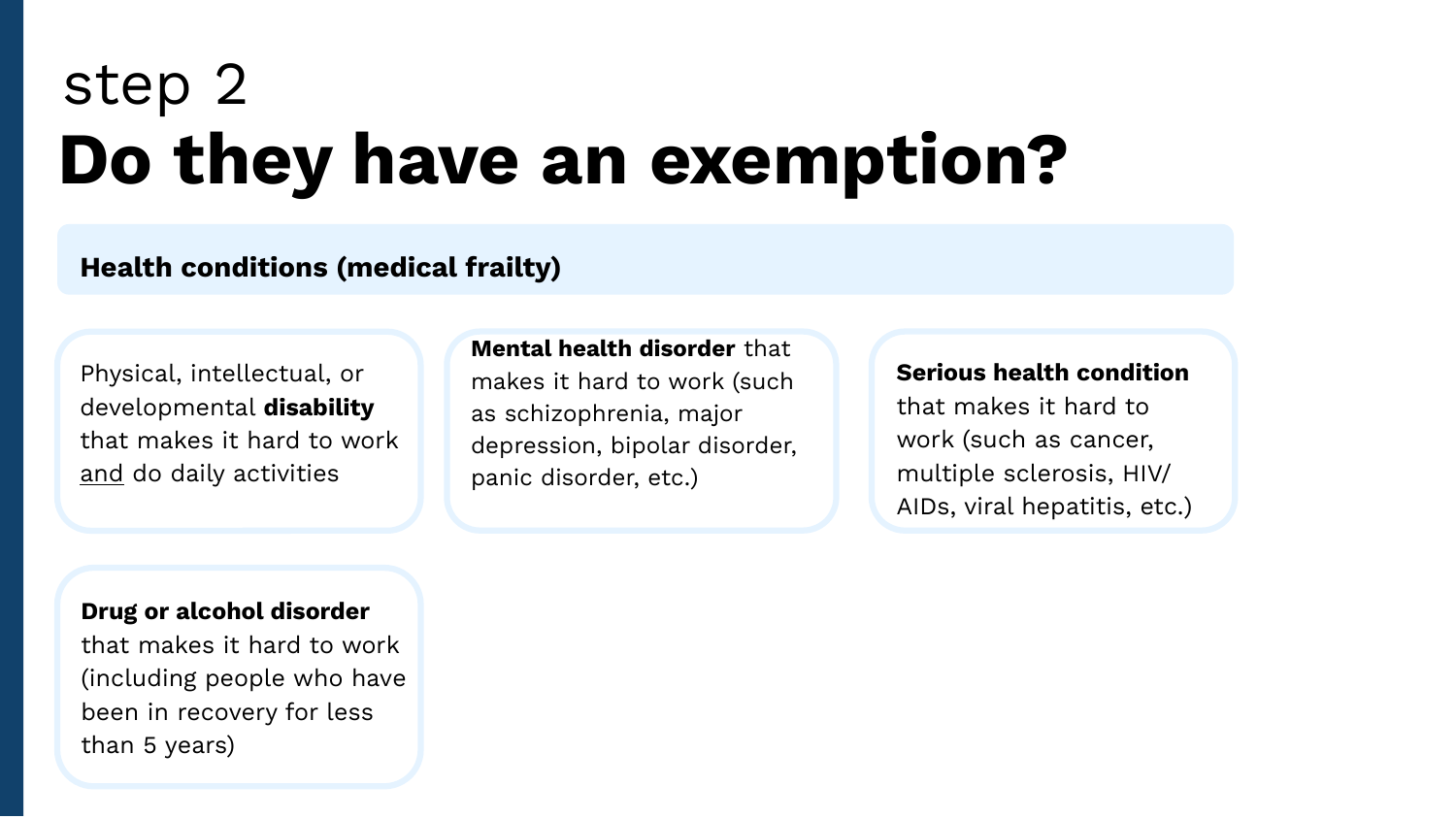

# step 2
Do they have an exemption?

Health conditions (medical frailty)
Mental health disorder that makes it hard to work (such as schizophrenia, major depression, bipolar disorder, panic disorder, etc.)

Serious health condition that makes it hard to work (such as cancer, multiple sclerosis, HIV/
AIDs, viral hepatitis, etc.)
Physical, intellectual, or developmental disability that makes it hard to work and do daily activities

Drug or alcohol disorder that makes it hard to work (including people who have been in recovery for less than 5 years)